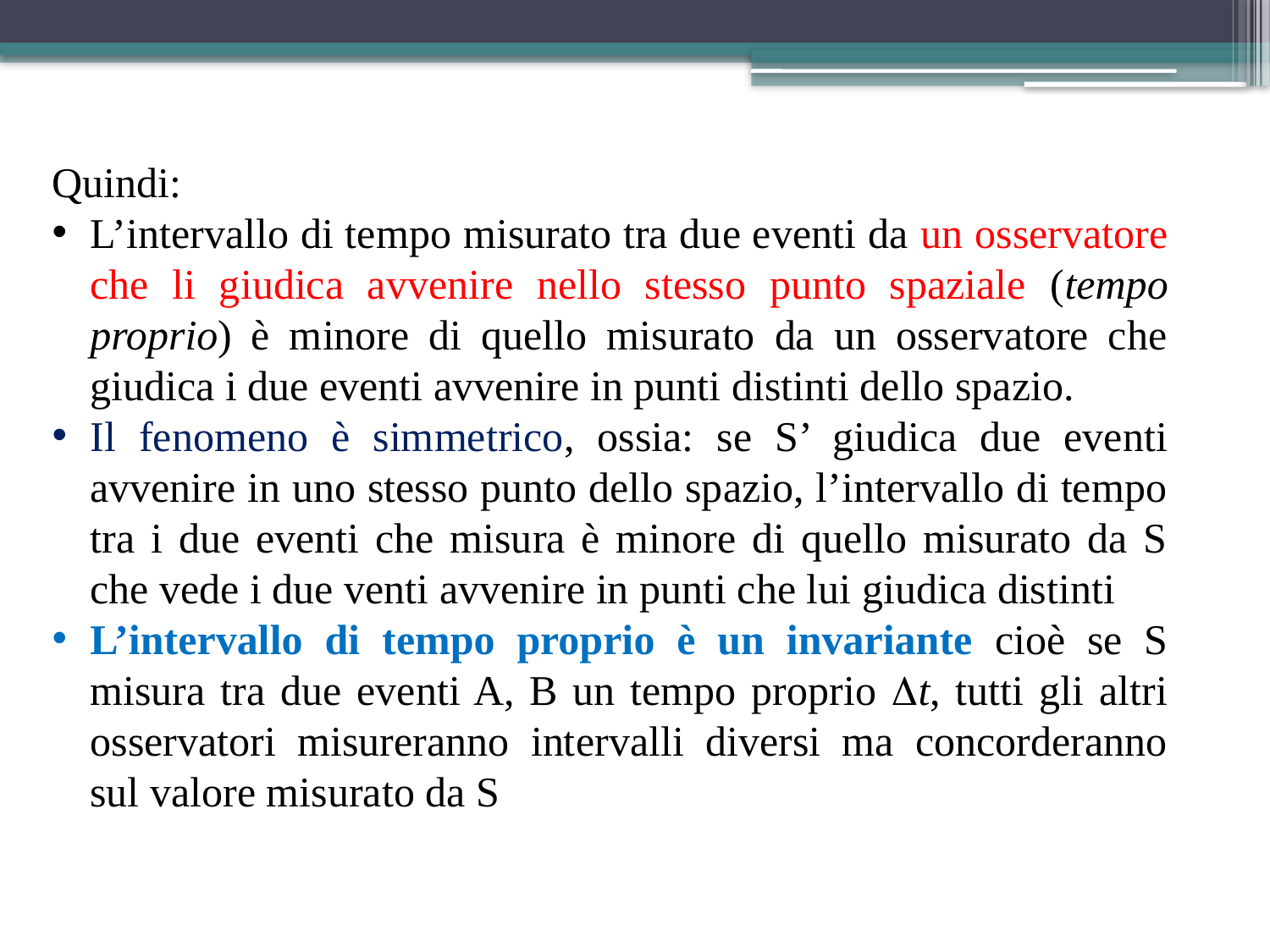

Quindi:
L’intervallo di tempo misurato tra due eventi da un osservatore che li giudica avvenire nello stesso punto spaziale (tempo proprio) è minore di quello misurato da un osservatore che giudica i due eventi avvenire in punti distinti dello spazio.
Il fenomeno è simmetrico, ossia: se S’ giudica due eventi avvenire in uno stesso punto dello spazio, l’intervallo di tempo tra i due eventi che misura è minore di quello misurato da S che vede i due venti avvenire in punti che lui giudica distinti
L’intervallo di tempo proprio è un invariante cioè se S misura tra due eventi A, B un tempo proprio Δt, tutti gli altri osservatori misureranno intervalli diversi ma concorderanno sul valore misurato da S